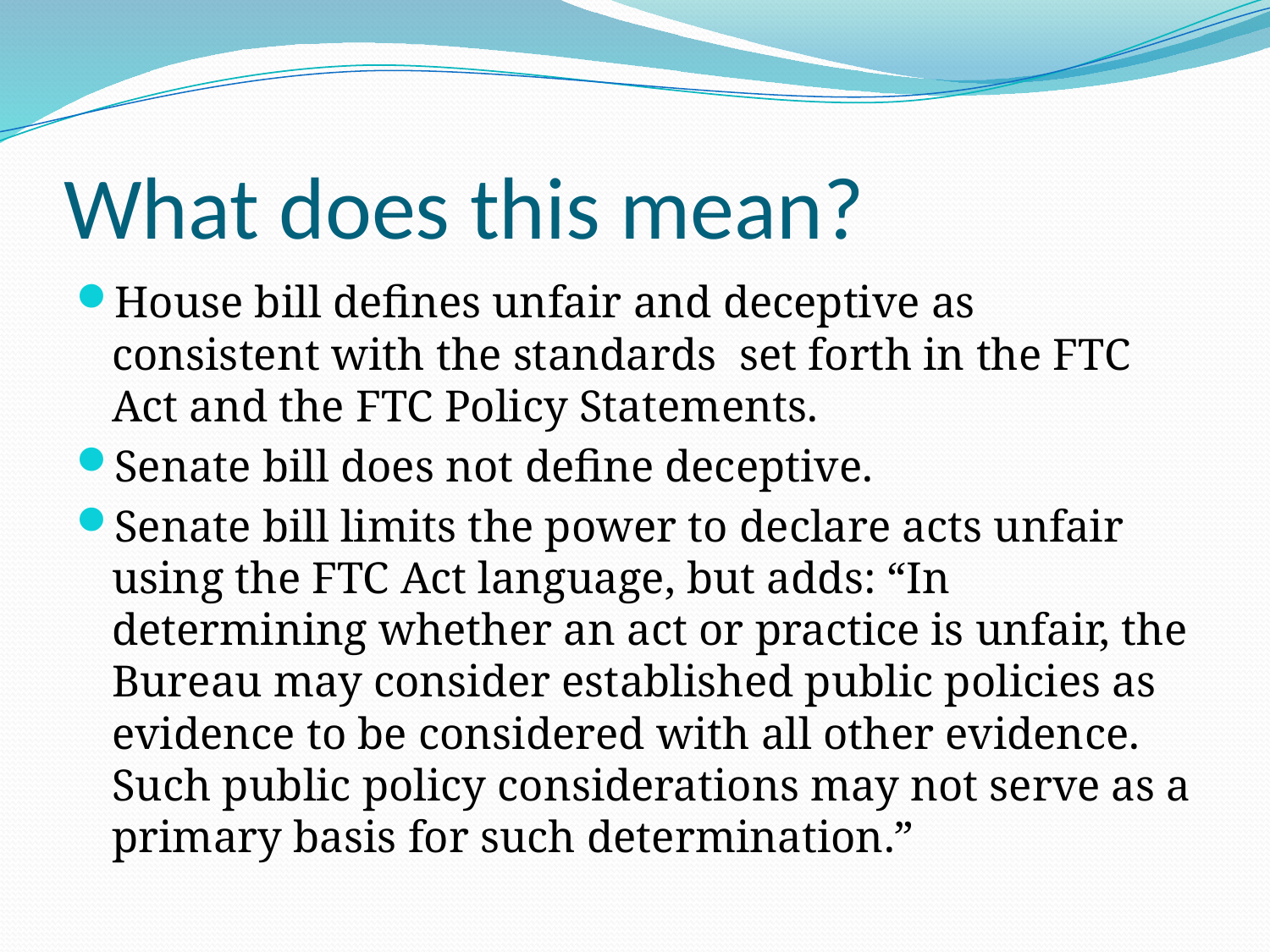

What does this mean?
House bill defines unfair and deceptive as consistent with the standards  set forth in the FTC Act and the FTC Policy Statements.
Senate bill does not define deceptive.
Senate bill limits the power to declare acts unfair using the FTC Act language, but adds: “In determining whether an act or practice is unfair, the Bureau may consider established public policies as evidence to be considered with all other evidence. Such public policy considerations may not serve as a primary basis for such determination.”